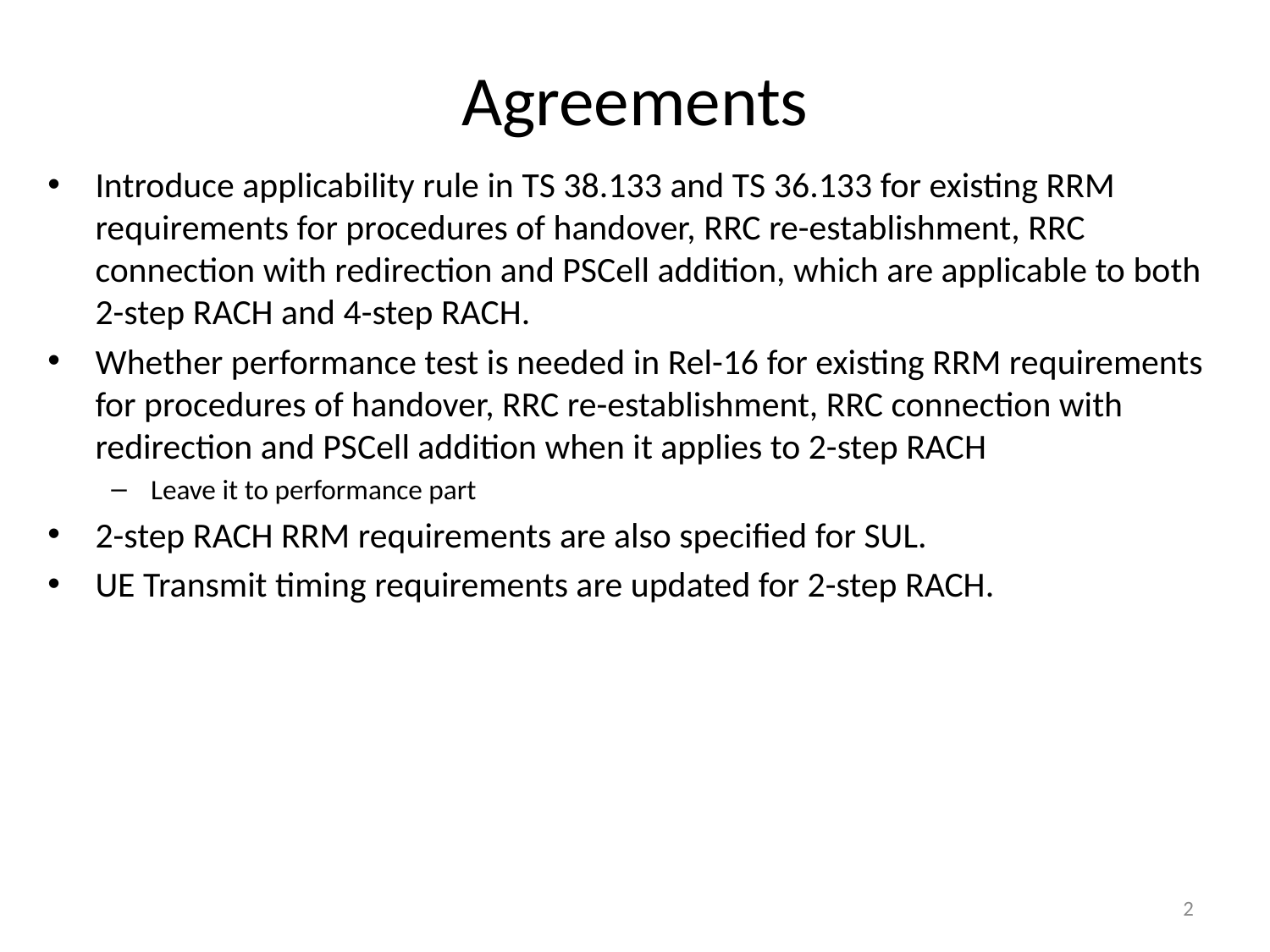

# Agreements
Introduce applicability rule in TS 38.133 and TS 36.133 for existing RRM requirements for procedures of handover, RRC re-establishment, RRC connection with redirection and PSCell addition, which are applicable to both 2-step RACH and 4-step RACH.
Whether performance test is needed in Rel-16 for existing RRM requirements for procedures of handover, RRC re-establishment, RRC connection with redirection and PSCell addition when it applies to 2-step RACH
Leave it to performance part
2-step RACH RRM requirements are also specified for SUL.
UE Transmit timing requirements are updated for 2-step RACH.

2